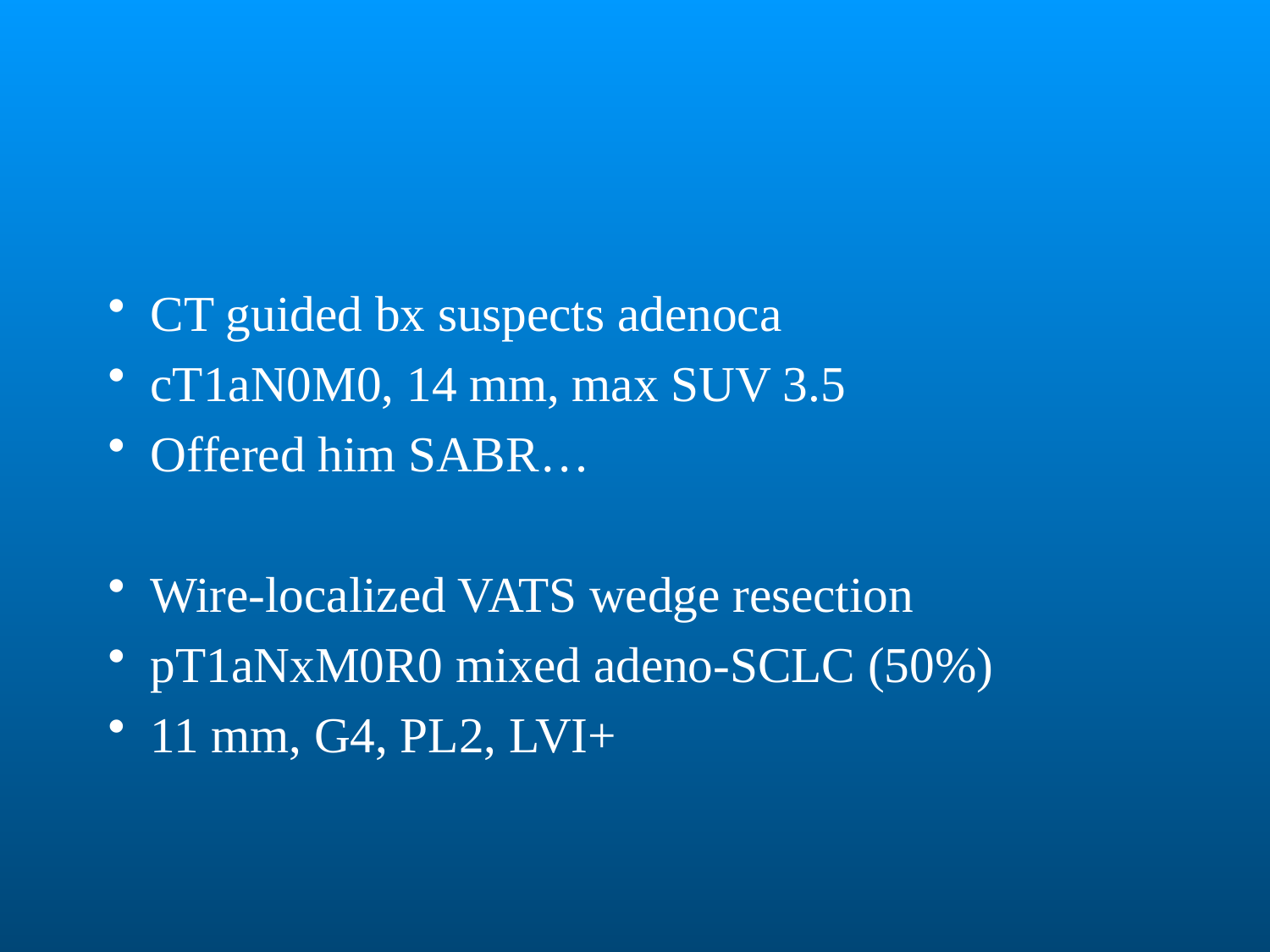

CT guided bx suspects adenoca
cT1aN0M0, 14 mm, max SUV 3.5
Offered him SABR…

Wire-localized VATS wedge resection
pT1aNxM0R0 mixed adeno-SCLC (50%)
11 mm, G4, PL2, LVI+